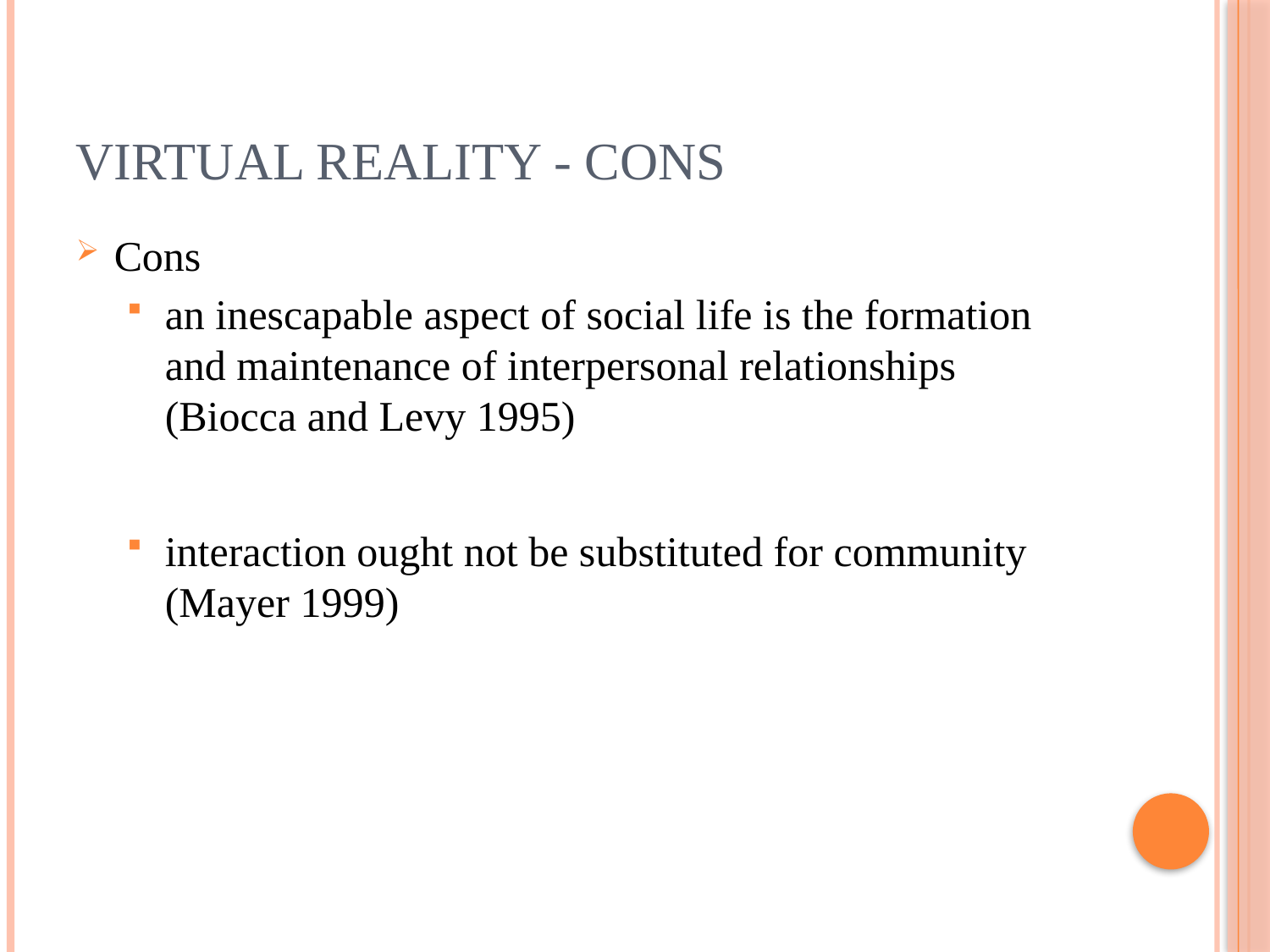

# Virtual Reality - Cons
Cons
an inescapable aspect of social life is the formation and maintenance of interpersonal relationships (Biocca and Levy 1995)

interaction ought not be substituted for community (Mayer 1999)